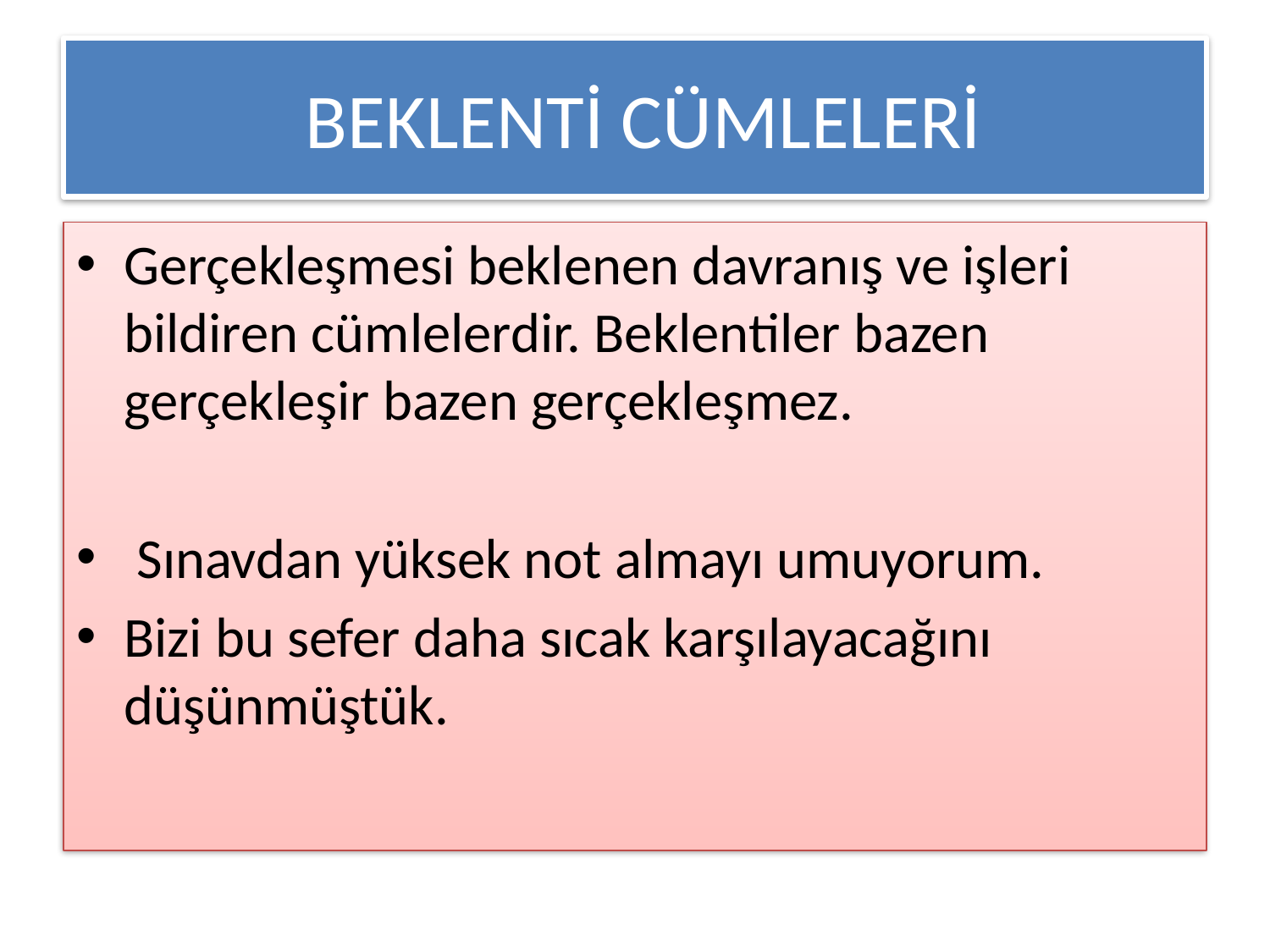

# BEKLENTİ CÜMLELERİ
Gerçekleşmesi beklenen davranış ve işleri bildiren cümlelerdir. Beklentiler bazen gerçekleşir bazen gerçekleşmez.

 Sınavdan yüksek not almayı umuyorum.
Bizi bu sefer daha sıcak karşılayacağını düşünmüştük.